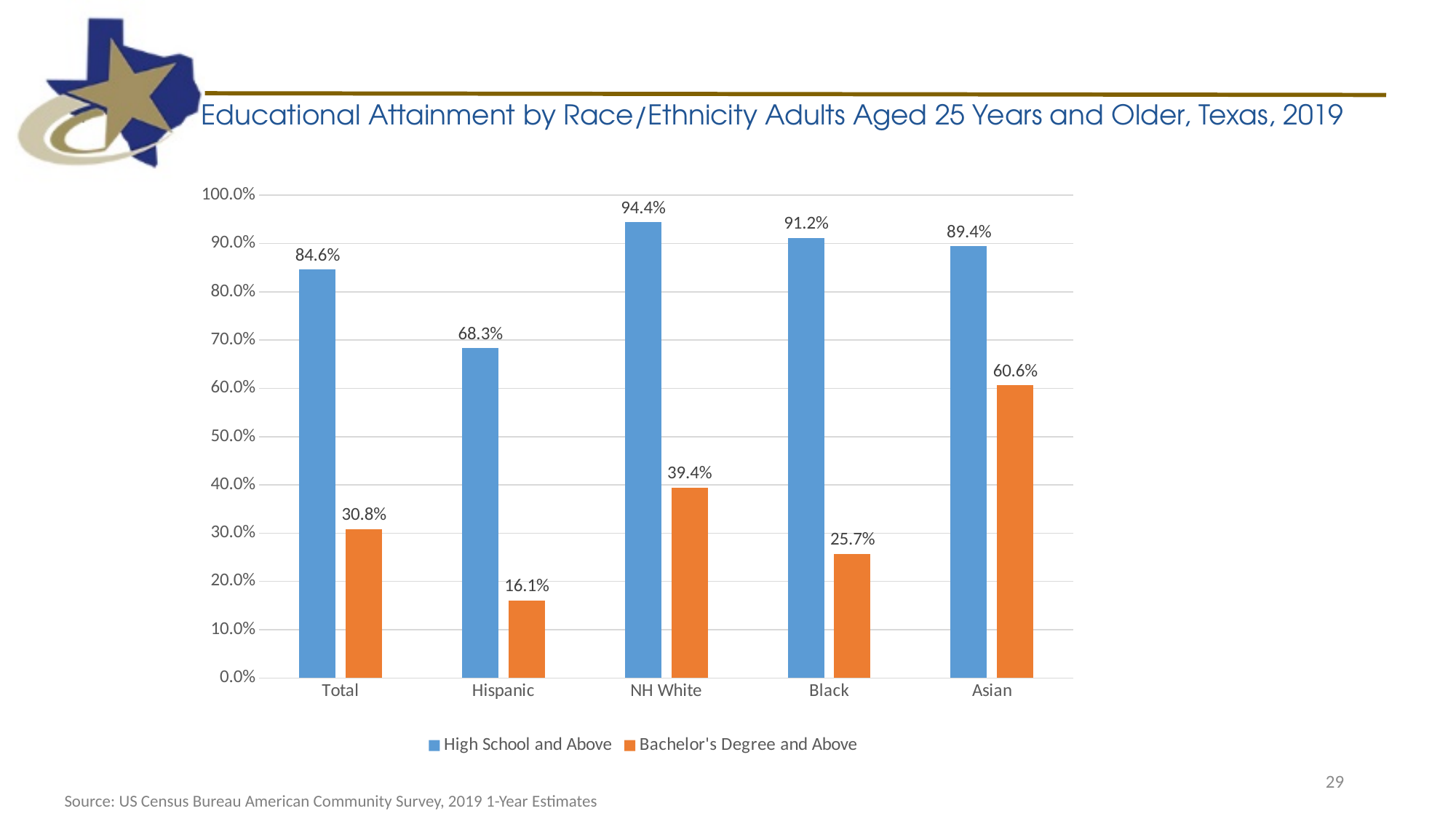

Educational Attainment by Race/Ethnicity Adults Aged 25 Years and Older, Texas, 2019

### Chart

| Category | High School and Above | Bachelor's Degree and Above |
|---|---|---|
| Total | 0.846 | 0.308 |
| Hispanic | 0.683 | 0.161 |
| NH White | 0.944 | 0.394 |
| Black | 0.912 | 0.257 |
| Asian | 0.894 | 0.606 |
29
Source: US Census Bureau American Community Survey, 2019 1-Year Estimates